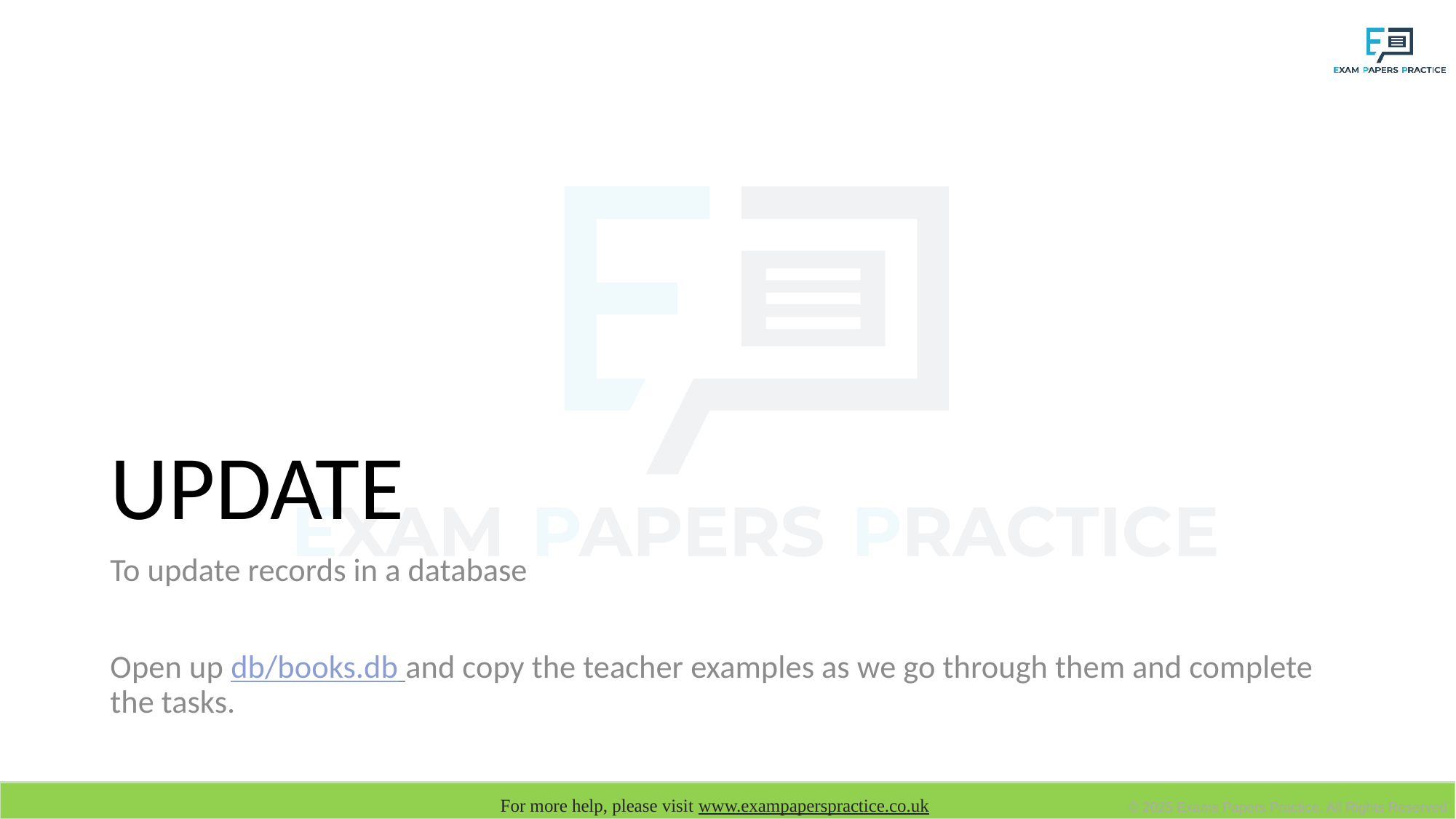

# UPDATE
To update records in a database

Open up db/books.db and copy the teacher examples as we go through them and complete the tasks.